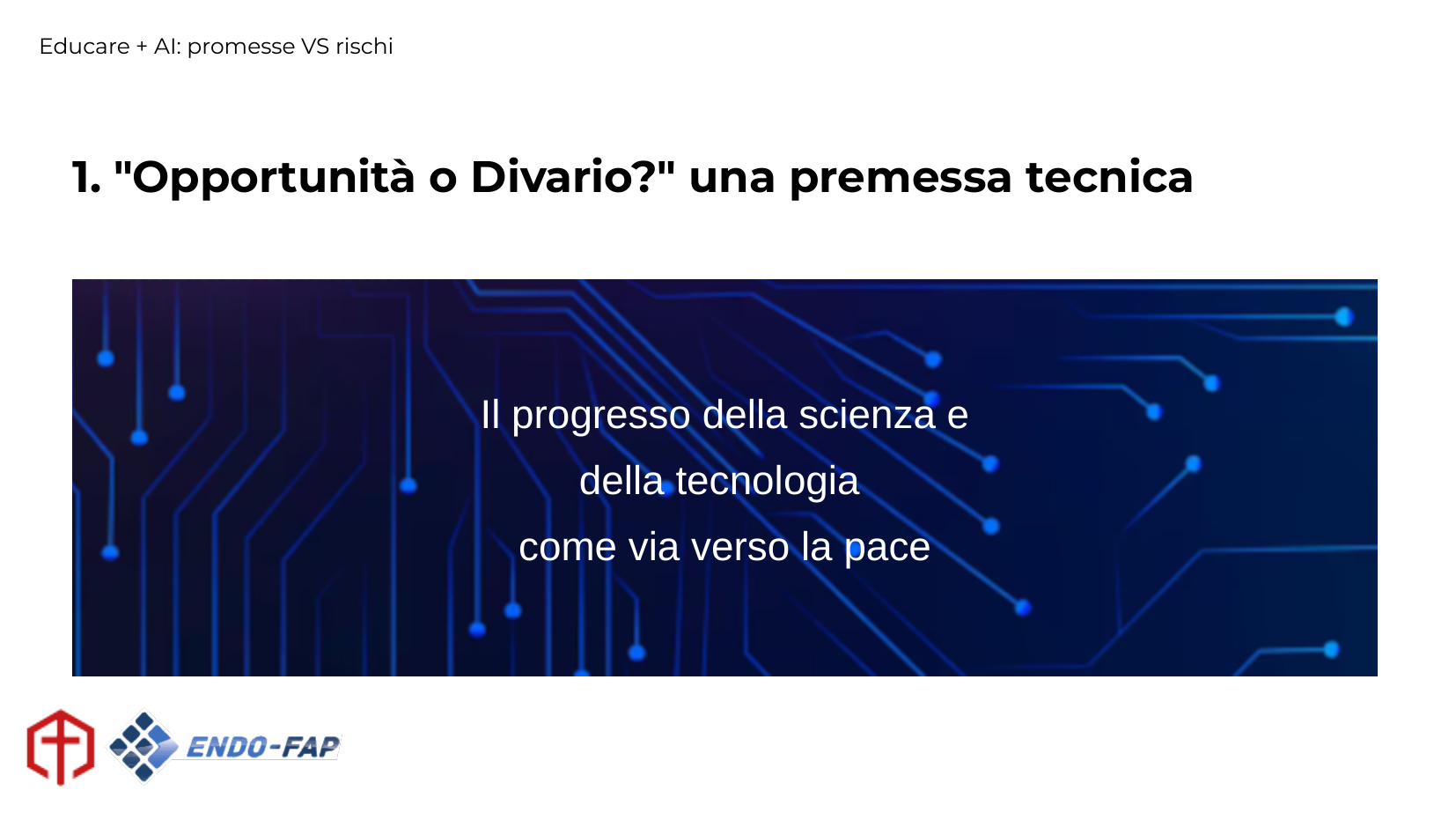

1. "Opportunità o Divario?" una premessa tecnica
# Il progresso della scienza e
della tecnologia
come via verso la pace